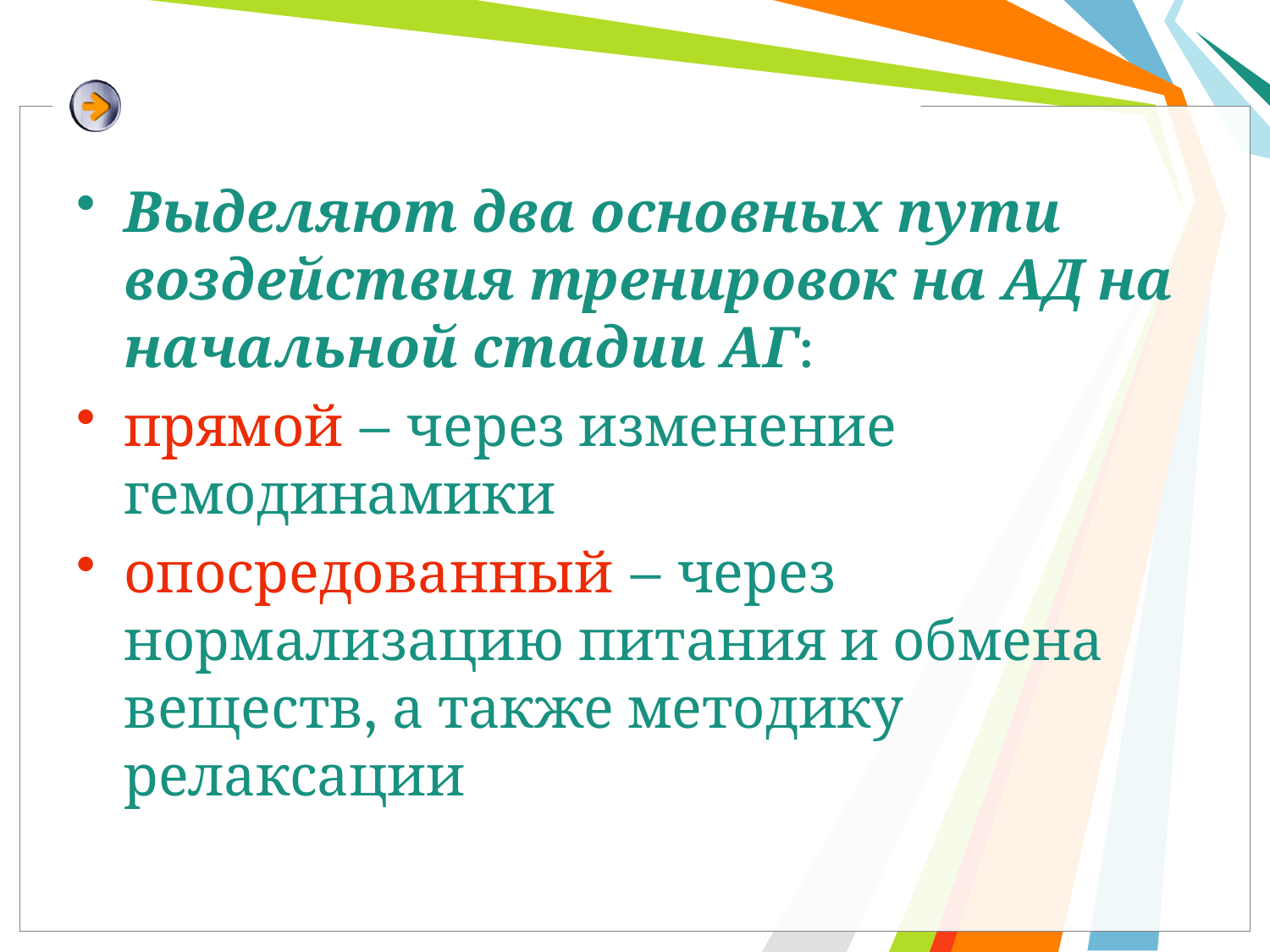

#
Выделяют два основных пути воздействия тренировок на АД на начальной стадии АГ:
прямой – через изменение гемодинамики
опосредованный – через нормализацию питания и обмена веществ, а также методику релаксации